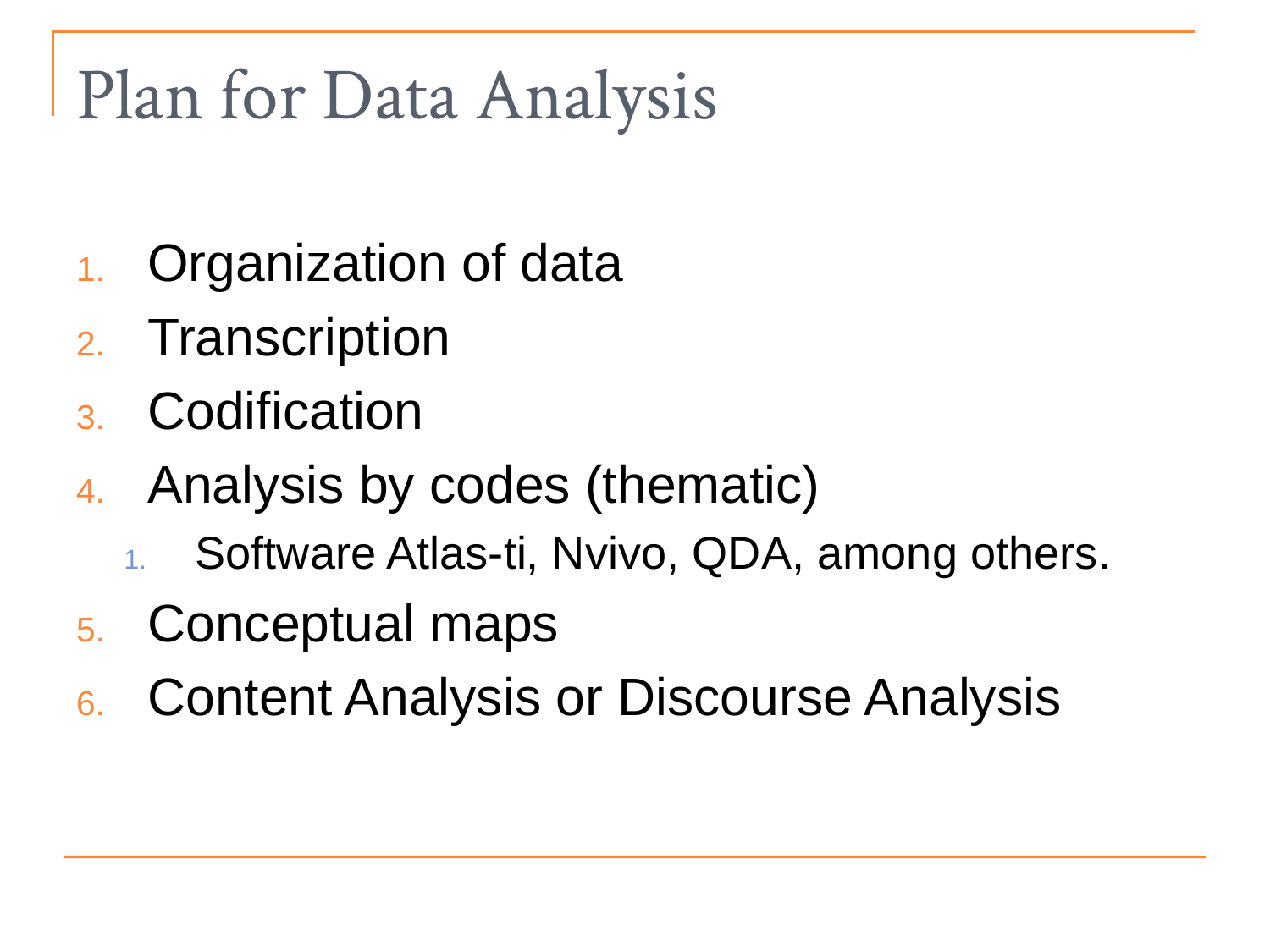

# Plan for Data Analysis
Organization of data
Transcription
Codification
Analysis by codes (thematic)
Software Atlas-ti, Nvivo, QDA, among others.
Conceptual maps
Content Analysis or Discourse Analysis